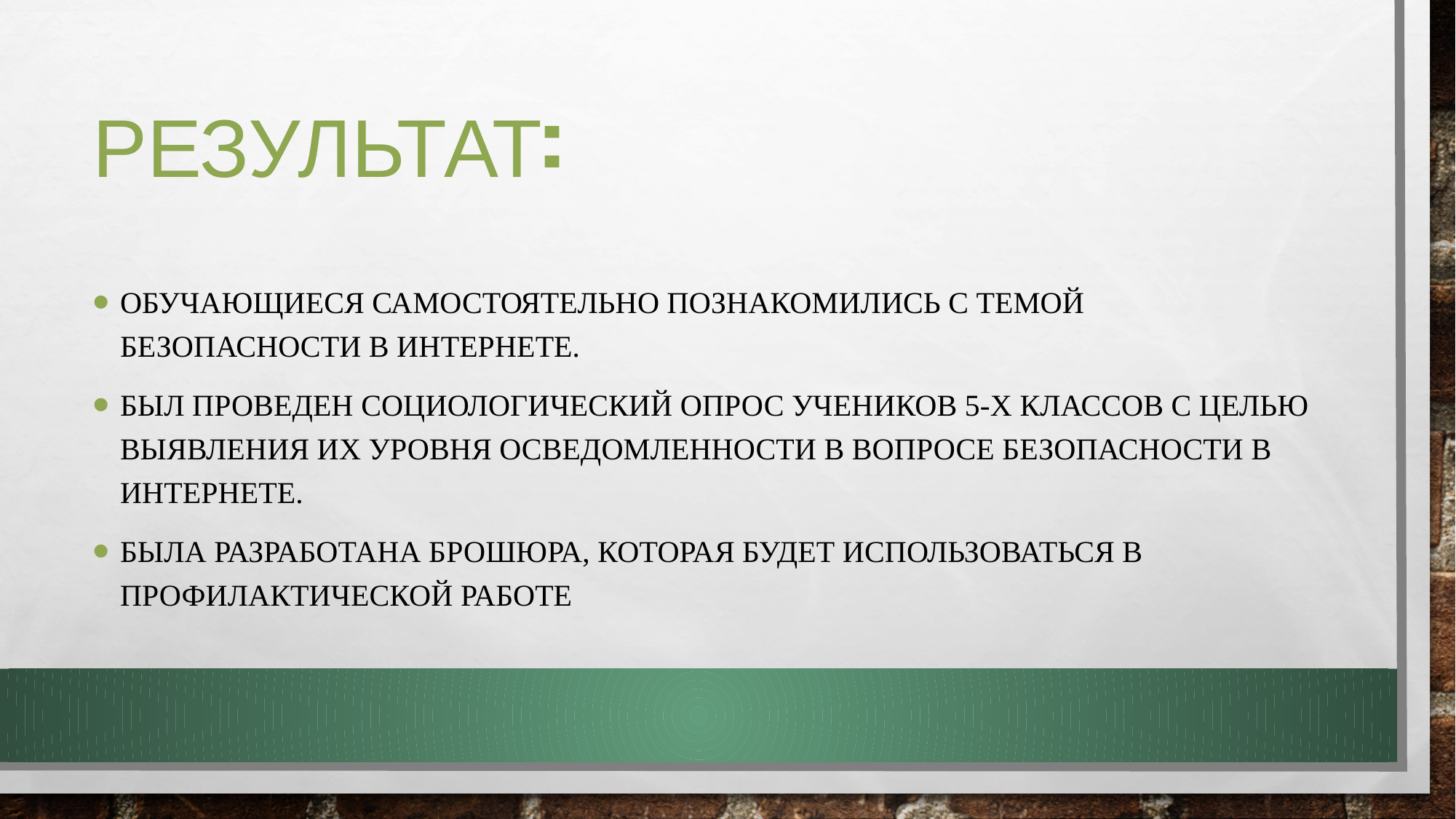

# Результат:
Обучающиеся самостоятельно познакомились с темой безопасности в Интернете.
Был проведен социологический опрос учеников 5-х классов с целью выявления их уровня осведомленности в вопросе безопасности в Интернете.
Была разработана брошюра, которая будет использоваться в профилактической работе